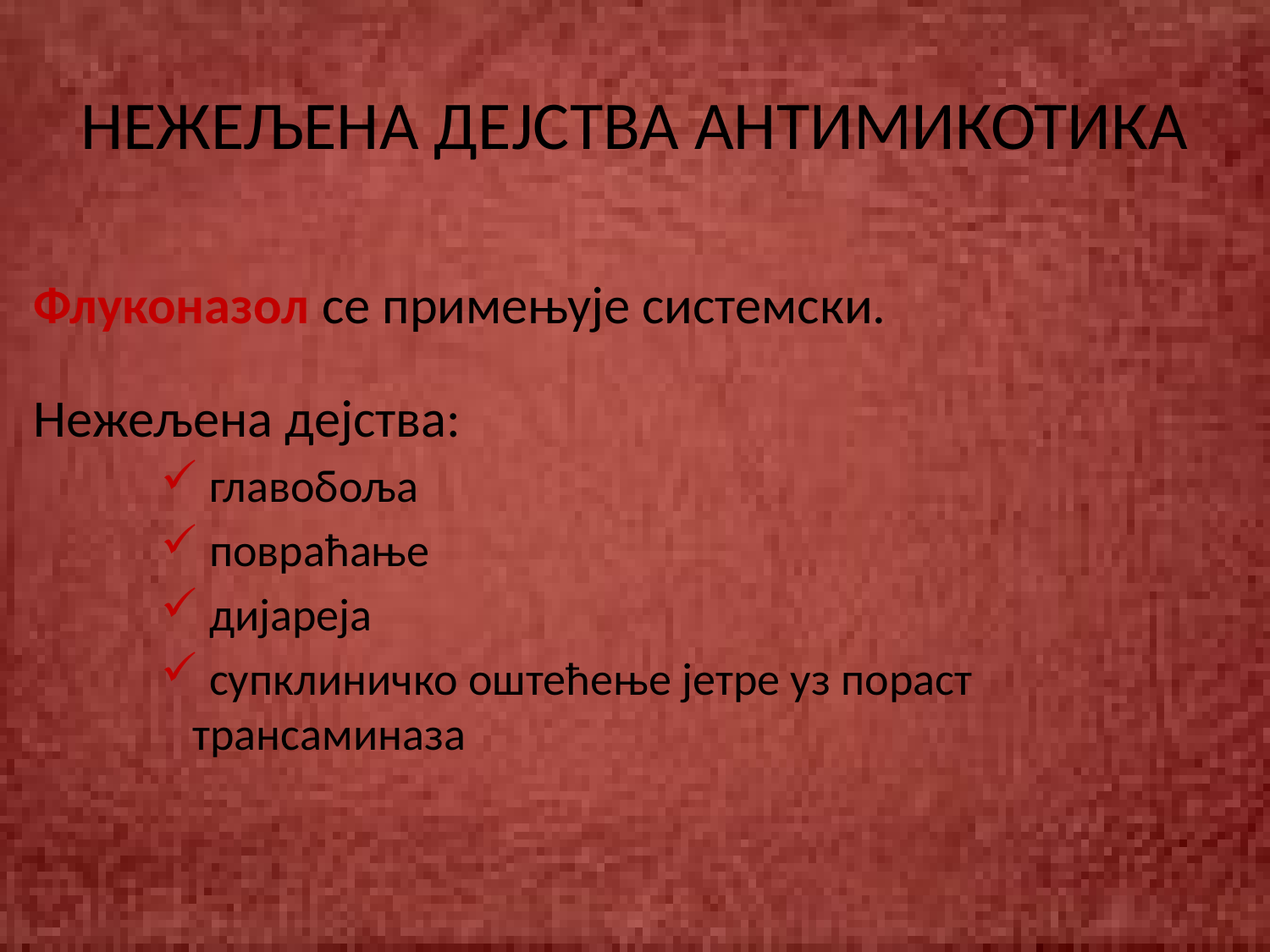

# НЕЖЕЉЕНА ДЕЈСТВА АНТИМИКОТИКА
Флуконазол се примењује системски.

Нежељена дејства:
 главобоља
 повраћање
 дијареја
 супклиничко оштећење јетре уз пораст  трансаминаза